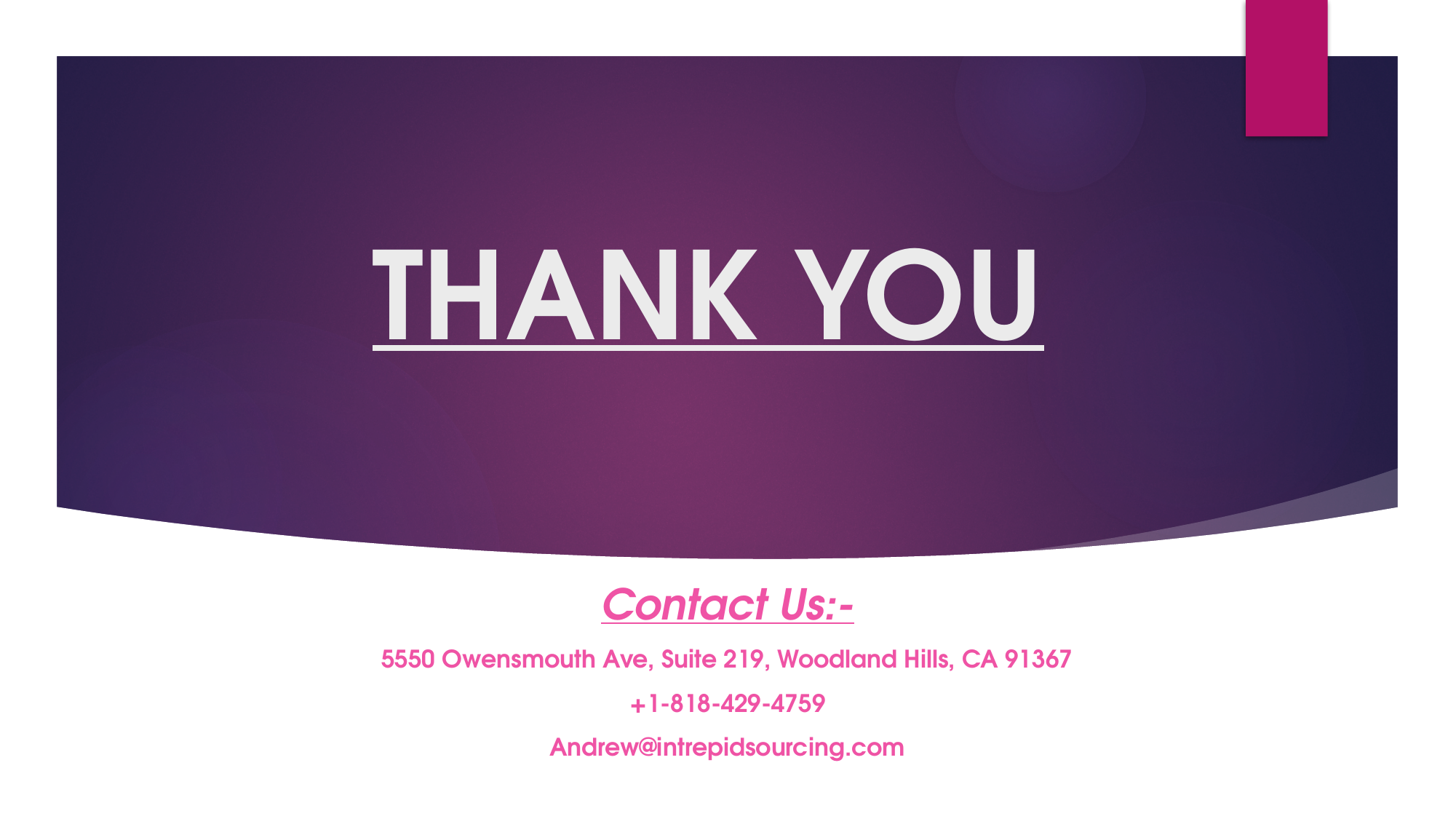

# THANK YOU
Contact Us:-
5550 Owensmouth Ave, Suite 219, Woodland Hills, CA 91367
+1-818-429-4759
 Andrew@intrepidsourcing.com